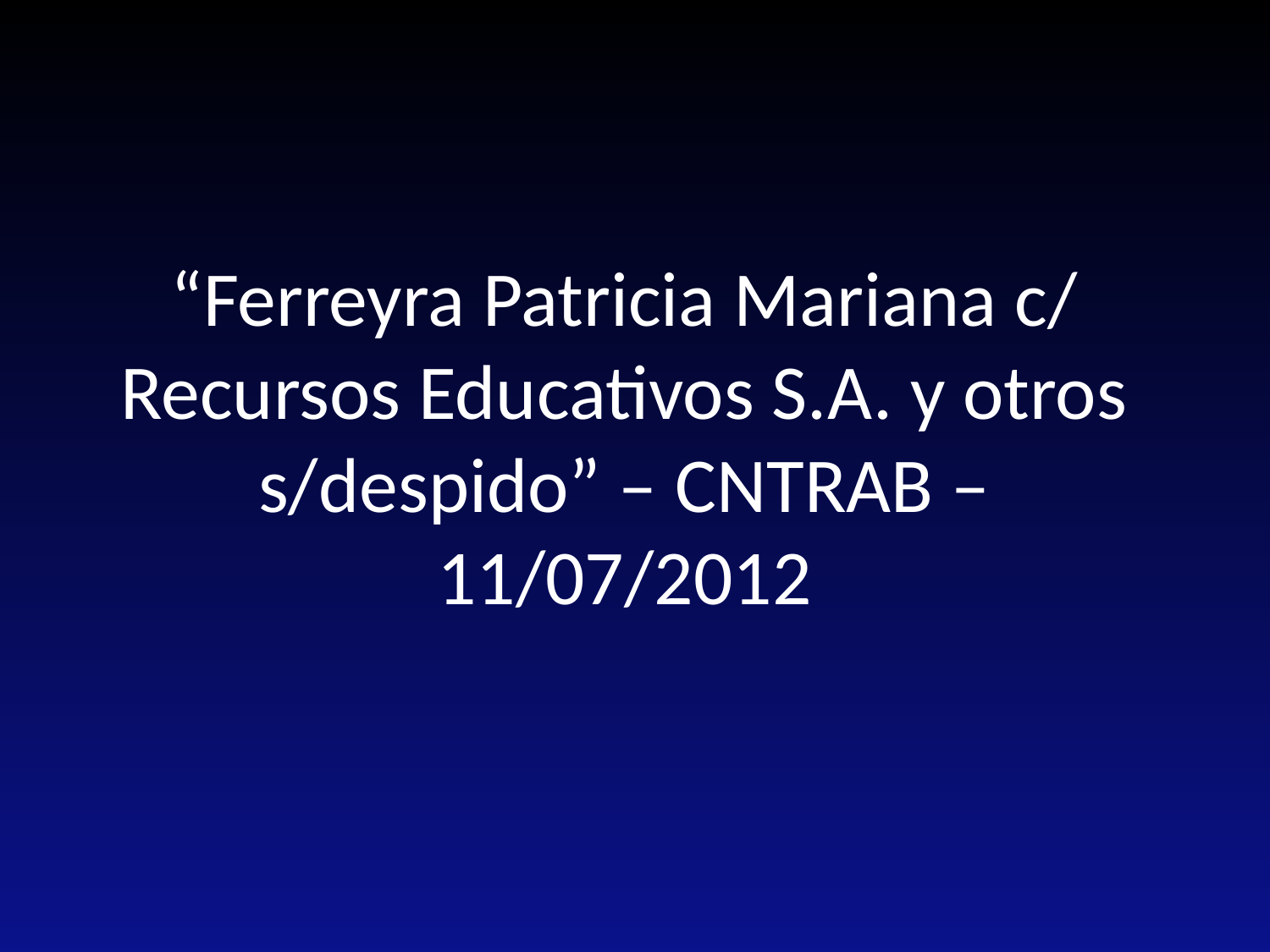

# “Ferreyra Patricia Mariana c/ Recursos Educativos S.A. y otros s/despido” – CNTRAB – 11/07/2012